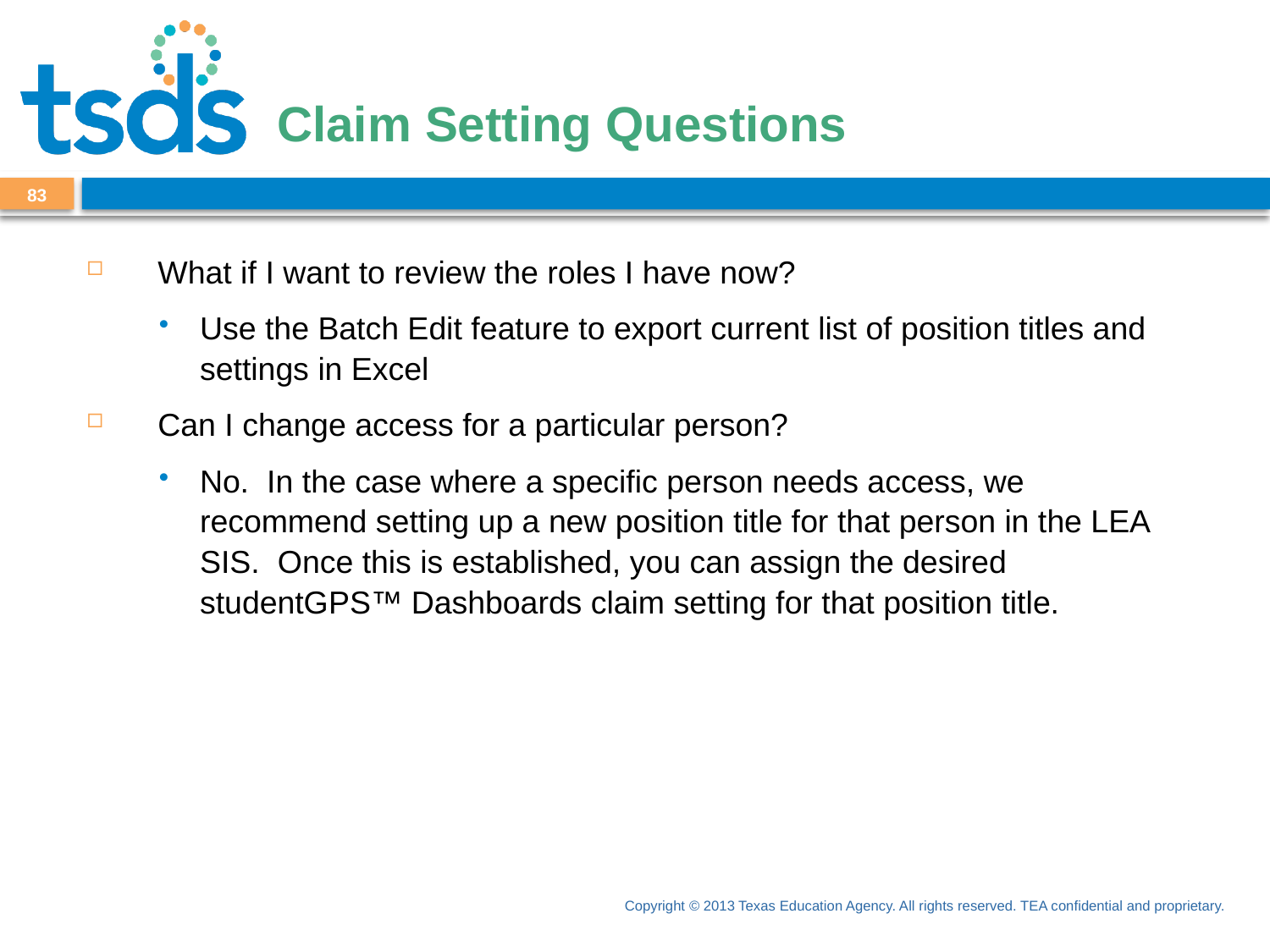

# Claim Setting Questions
83
What if I want to review the roles I have now?
Use the Batch Edit feature to export current list of position titles and settings in Excel
Can I change access for a particular person?
No.  In the case where a specific person needs access, we recommend setting up a new position title for that person in the LEA SIS.  Once this is established, you can assign the desired studentGPS™ Dashboards claim setting for that position title.